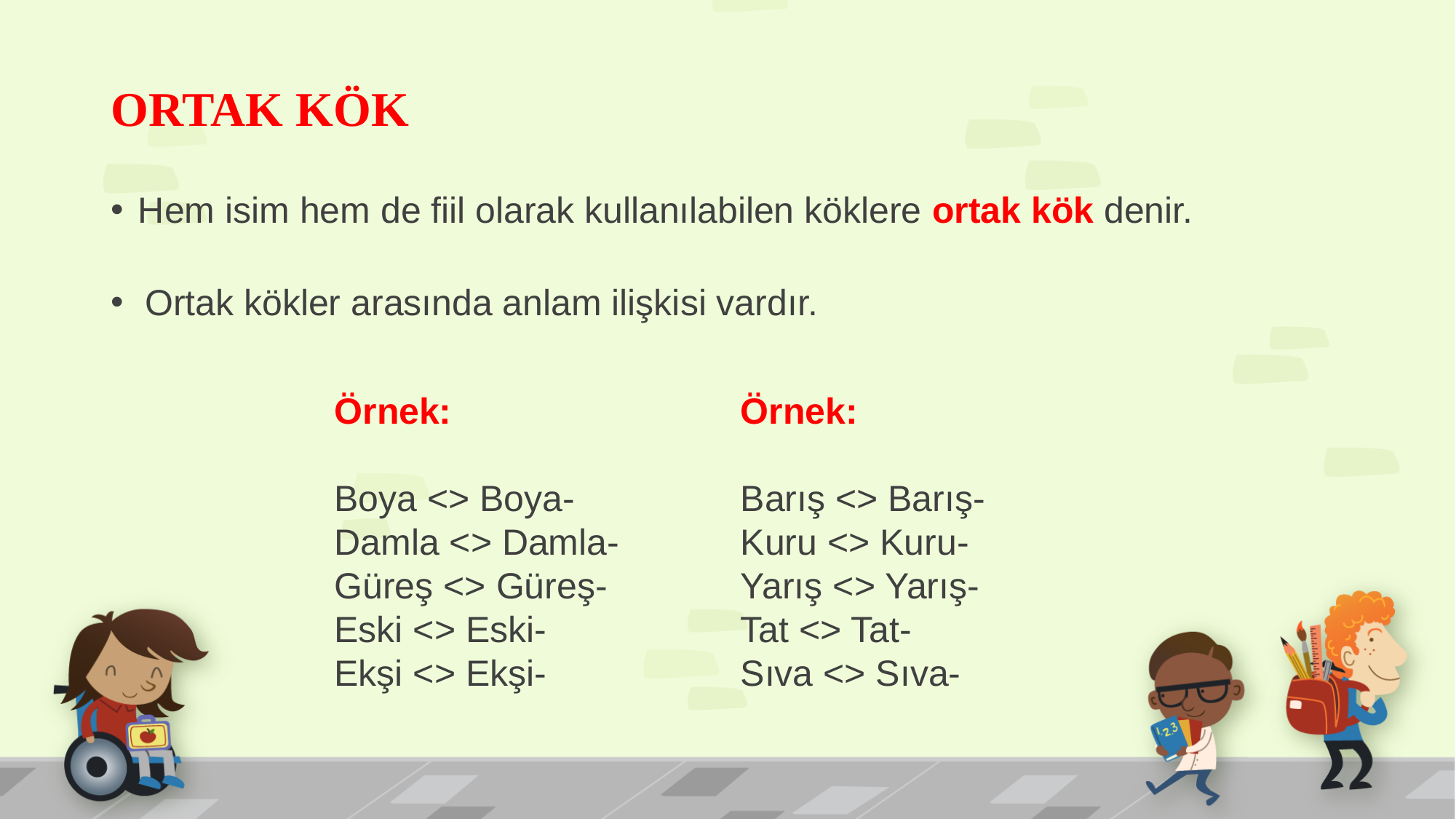

# ORTAK KÖK
Hem isim hem de fiil olarak kullanılabilen köklere ortak kök denir.
Ortak kökler arasında anlam ilişkisi vardır.

Örnek:

Boya <> Boya-
Damla <> Damla-
Güreş <> Güreş-
Eski <> Eski-
Ekşi <> Ekşi-

Örnek:

Barış <> Barış-
Kuru <> Kuru-
Yarış <> Yarış-
Tat <> Tat-
Sıva <> Sıva-